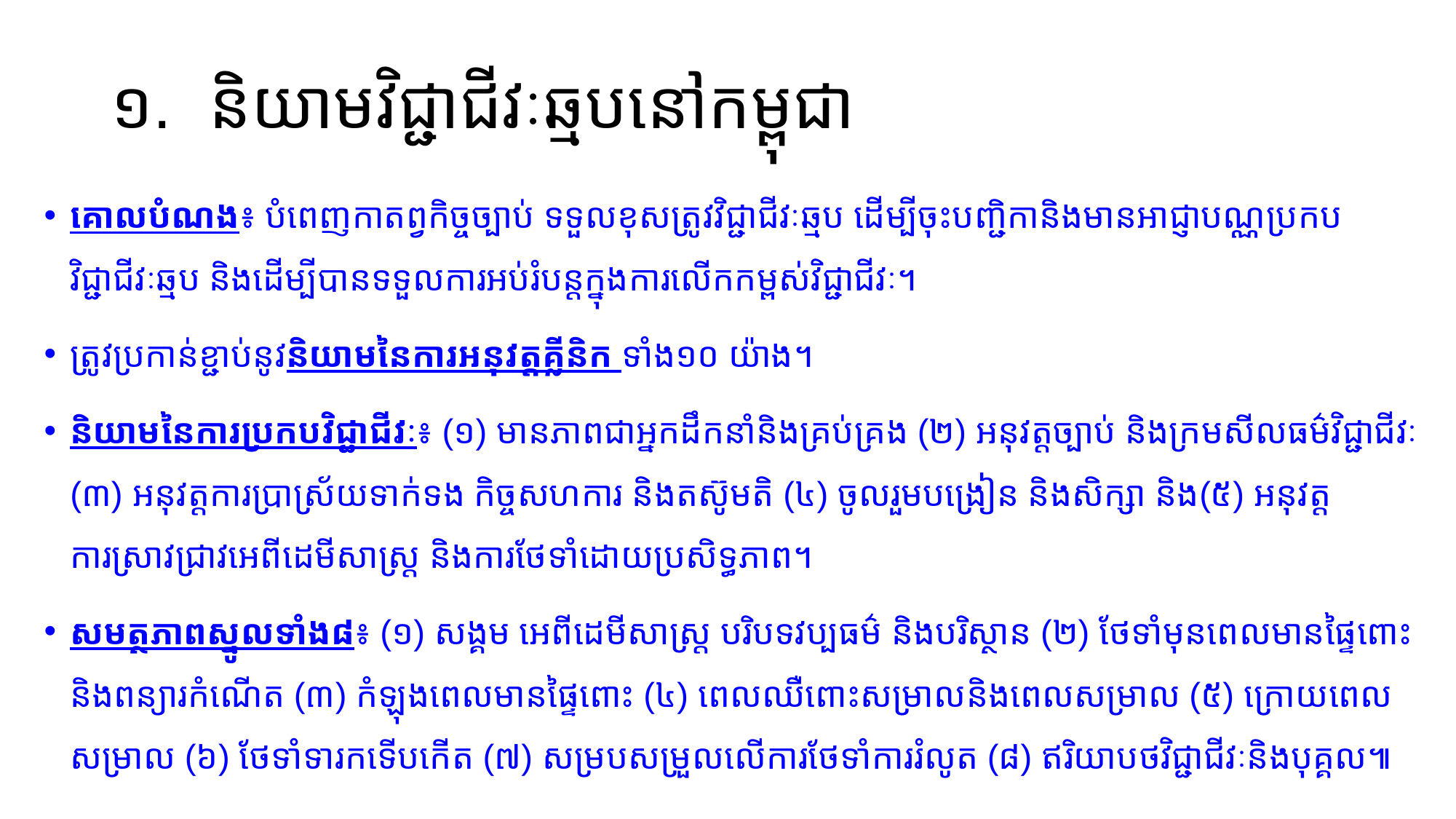

# ១.​  និយាមវិជ្ជាជីវៈឆ្មបនៅកម្ពុជា
គោលបំណង៖ បំពេញកាតព្វកិច្ចច្បាប់ ទទួលខុសត្រូវវិជ្ជាជីវៈឆ្មប ដើម្បីចុះបញ្ជិកានិងមានអាជ្ញាបណ្ណប្រកបវិជ្ជាជីវៈឆ្មប និងដើម្បីបានទទួលការអប់រំបន្តក្នុងការលើកកម្ពស់វិជ្ជាជីវៈ។
ត្រូវប្រកាន់ខ្ជាប់នូវនិយាមនៃការអនុវត្តគ្លីនិក ទាំង១០ យ៉ាង។
និយាមនៃការប្រកបវិជ្ជាជីវៈ៖ (១) មានភាពជាអ្នកដឹកនាំនិងគ្រប់គ្រង (២) អនុវត្តច្បាប់ និងក្រមសីលធម៌វិជ្ជាជីវៈ (៣) អនុវត្តការប្រាស្រ័យទាក់ទង កិច្ចសហការ​ និងតស៊ូមតិ (៤) ចូលរួមបង្រៀន និងសិក្សា និង(៥) អនុវត្តការស្រាវជ្រាវអេពីដេមីសាស្ត្រ និងការថែទាំដោយប្រសិទ្ធភាព។
សមត្ថភាពស្នូលទាំង៨៖ (១) សង្គម អេពីដេមីសាស្ត្រ បរិបទវប្បធម៌ និងបរិស្ថាន (២) ថែទាំមុនពេលមានផ្ទៃពោះនិងពន្យារកំណើត (៣) កំឡុងពេលមានផ្ទៃពោះ (៤) ពេលឈឺពោះសម្រាលនិងពេលសម្រាល (៥) ក្រោយពេលសម្រាល (៦) ថែទាំទារកទើបកើត (៧) សម្របសម្រួលលើការថែទាំការរំលូត (៨) ឥរិយាបថវិជ្ជាជីវៈនិងបុគ្គល៕